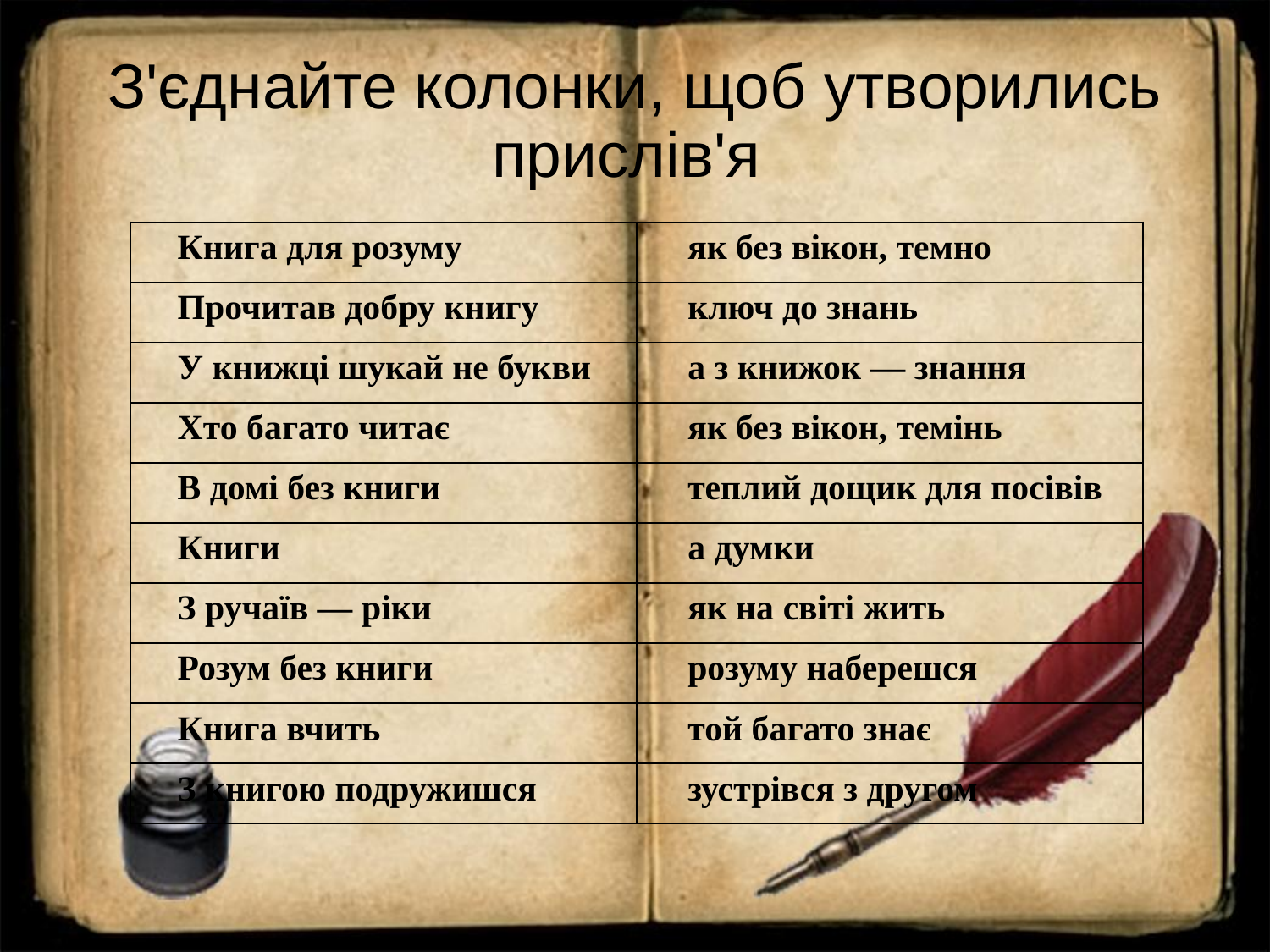

# З'єднайте колонки, щоб утворились прислів'я
| Книга для розуму | як без вікон, темно |
| --- | --- |
| Прочитав добру книгу | ключ до знань |
| У книжці шукай не букви | а з книжок — знання |
| Хто багато читає | як без вікон, темінь |
| В домі без книги | теплий дощик для посівів |
| Книги | а думки |
| З ручаїв — ріки | як на світі жить |
| Розум без книги | розуму наберешся |
| Книга вчить | той багато знає |
| З книгою подружишся | зустрівся з другом |